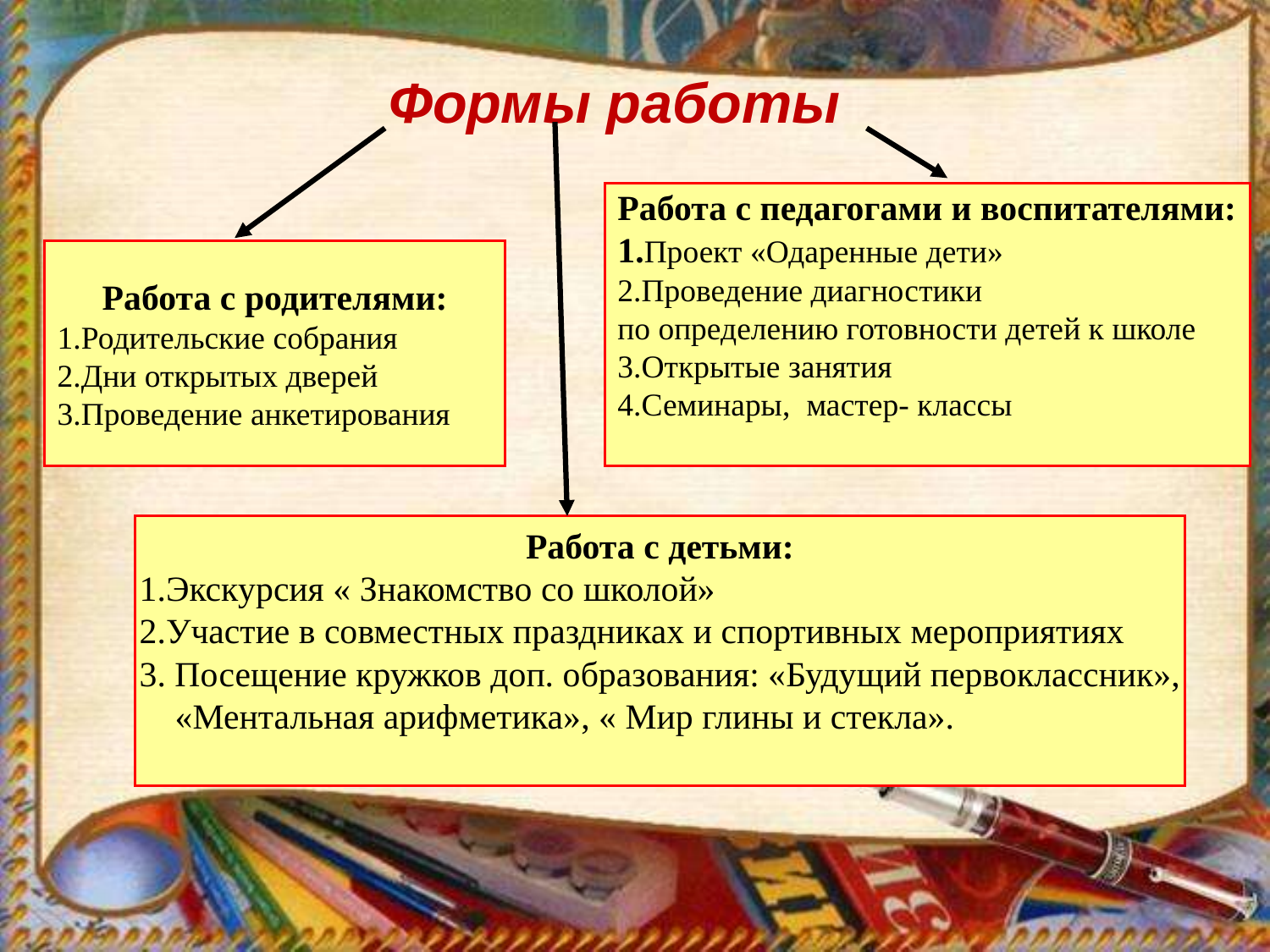

# Формы работы

Работа с педагогами и воспитателями:
1.Проект «Одаренные дети»
2.Проведение диагностики
по определению готовности детей к школе
3.Открытые занятия
4.Семинары,  мастер- классы

 Работа с родителями:
1.Родительские собрания
2.Дни открытых дверей
3.Проведение анкетирования
Работа с детьми:
 1.Экскурсия « Знакомство со школой»
 2.Участие в совместных праздниках и спортивных мероприятиях
 3. Посещение кружков доп. образования: «Будущий первоклассник»,
     «Ментальная арифметика», « Мир глины и стекла».